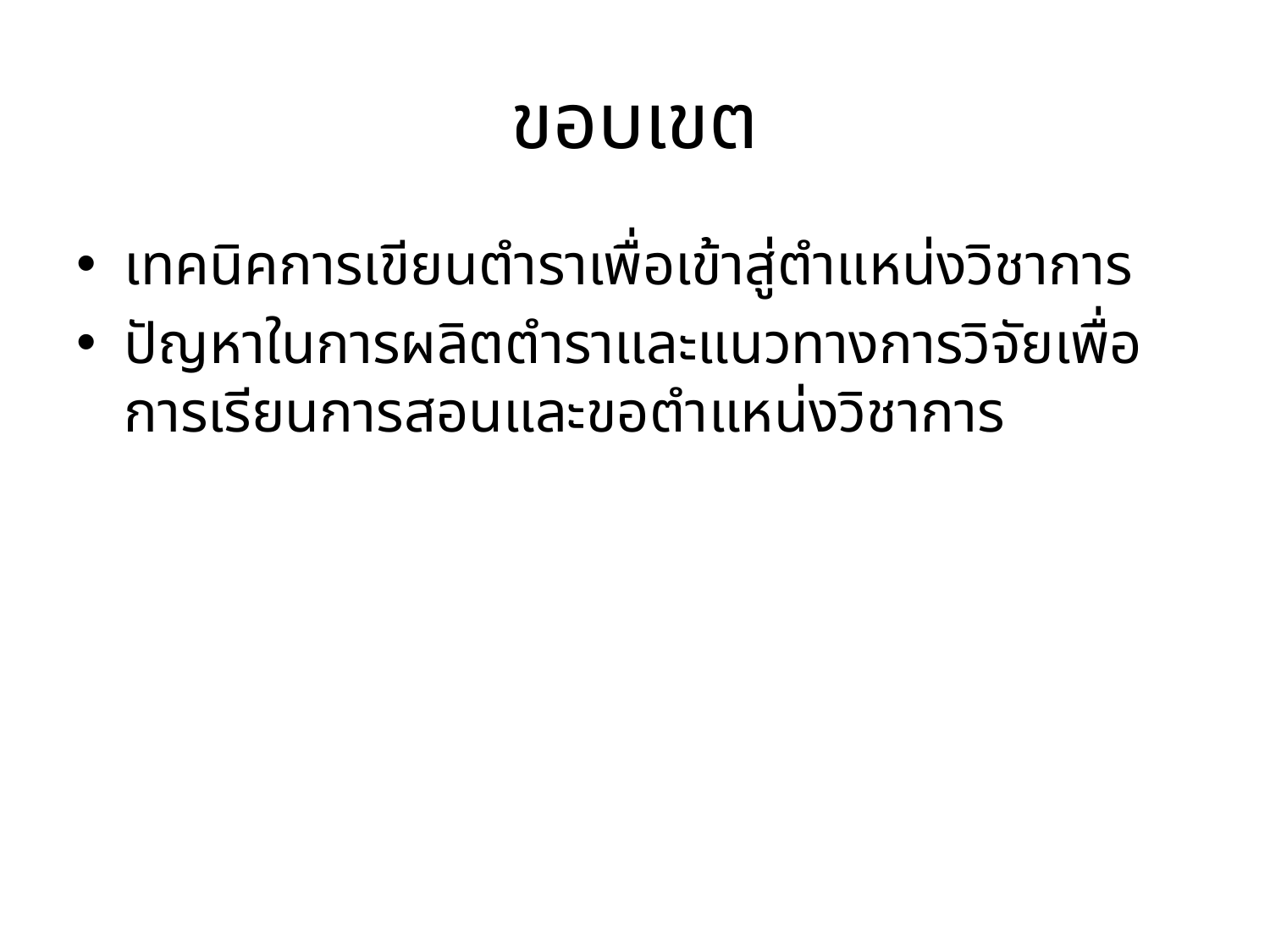

# ขอบเขต
เทคนิคการเขียนตำราเพื่อเข้าสู่ตำแหน่งวิชาการ
ปัญหาในการผลิตตำราและแนวทางการวิจัยเพื่อการเรียนการสอนและขอตำแหน่งวิชาการ